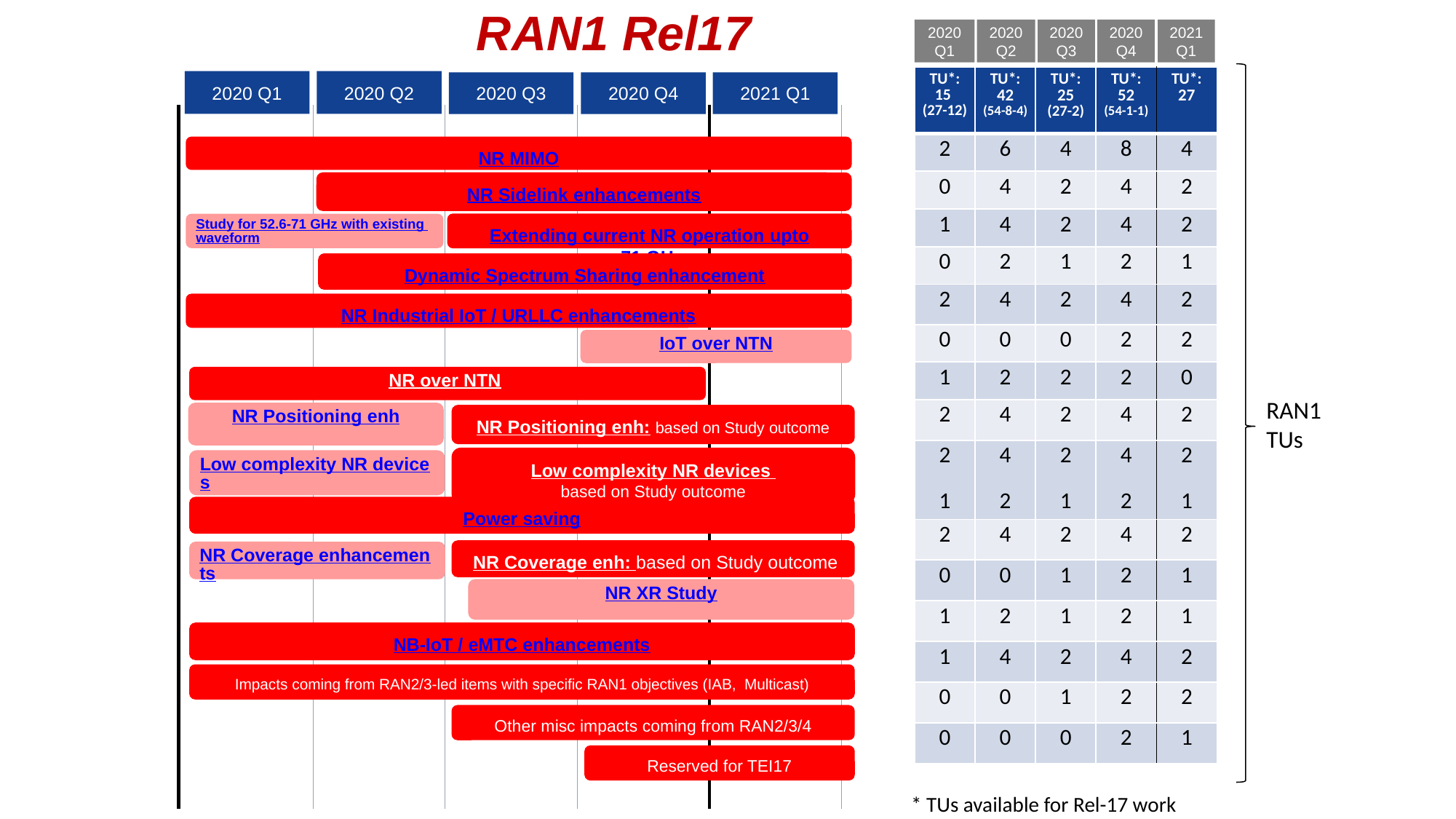

# RAN1 Rel17
2020Q1
2020 Q2
2020Q3
2020Q4
2021 Q1

| TU\*: 15 (27-12) | TU\*: 42 (54-8-4) | TU\*: 25 (27-2) | TU\*: 52 (54-1-1) | TU\*: 27 |
| --- | --- | --- | --- | --- |
| 2 | 6 | 4 | 8 | 4 |
| 0 | 4 | 2 | 4 | 2 |
| 1 | 4 | 2 | 4 | 2 |
| 0 | 2 | 1 | 2 | 1 |
| 2 | 4 | 2 | 4 | 2 |
| 0 | 0 | 0 | 2 | 2 |
| 1 | 2 | 2 | 2 | 0 |
| 2 | 4 | 2 | 4 | 2 |
| 2 1 | 4 2 | 2 1 | 4 2 | 2 1 |
| 2 | 4 | 2 | 4 | 2 |
| 0 | 0 | 1 | 2 | 1 |
| 1 | 2 | 1 | 2 | 1 |
| 1 | 4 | 2 | 4 | 2 |
| 0 | 0 | 1 | 2 | 2 |
| 0 | 0 | 0 | 2 | 1 |
2020 Q2
2020 Q1
2020 Q3
2020 Q4
2021 Q1
NR MIMO
NR Sidelink enhancements
Extending current NR operation upto 71 GHz

Study for 52.6-71 GHz with existing waveform
Dynamic Spectrum Sharing enhancement
NR Industrial IoT / URLLC enhancements
IoT over NTN
NR over NTN
RAN1
TUs
NR Positioning enh
NR Positioning enh: based on Study outcome
Low complexity NR devices
based on Study outcome
Low complexity NR devices
Power saving
 NR Coverage enh: based on Study outcome
NR Coverage enhancements
NR XR Study
NB-IoT / eMTC enhancements
Impacts coming from RAN2/3-led items with specific RAN1 objectives (IAB,  Multicast)
Other misc impacts coming from RAN2/3/4
Reserved for TEI17
* TUs available for Rel-17 work